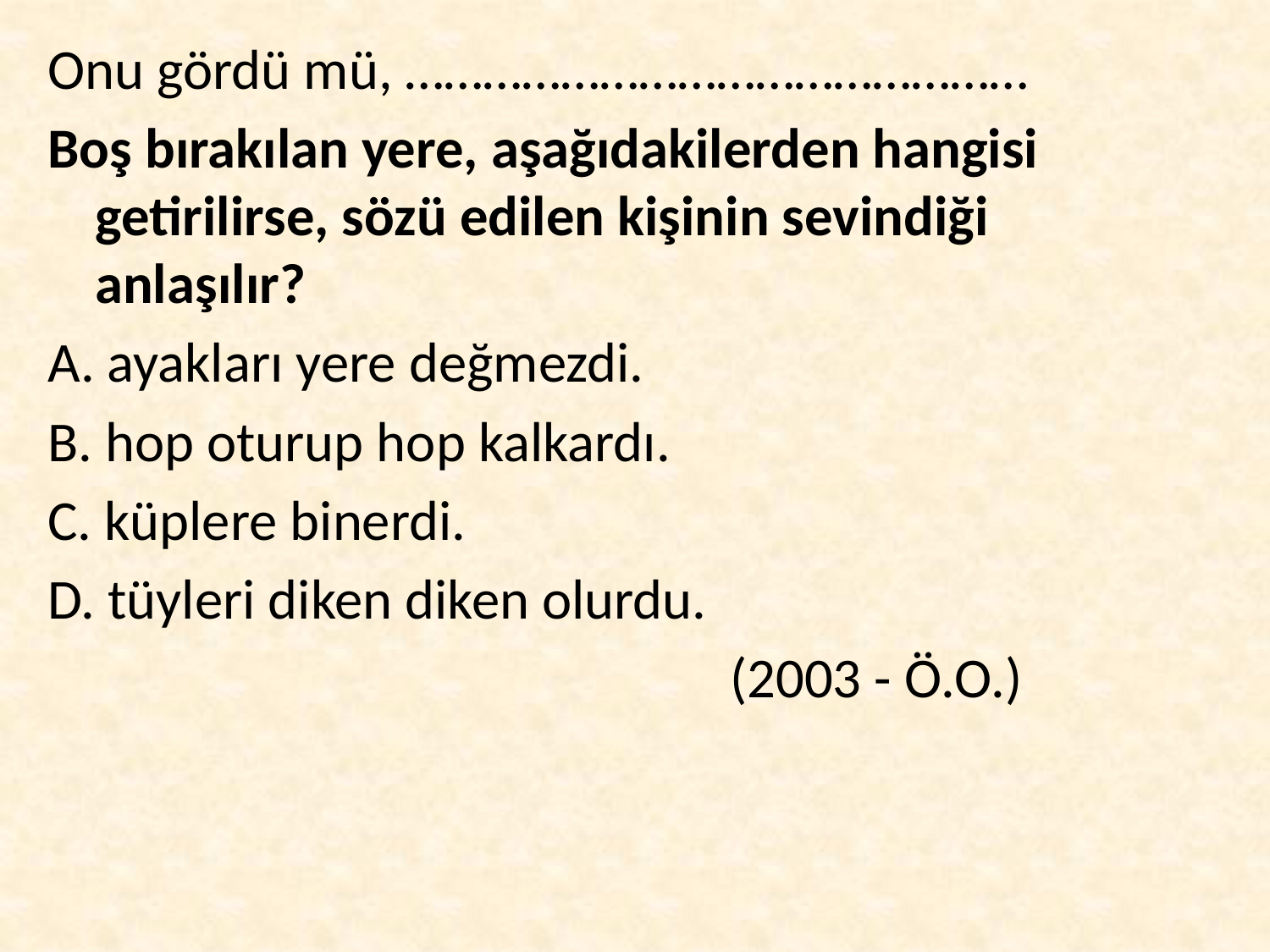

Onu gördü mü, …………………………………………
Boş bırakılan yere, aşağıdakilerden hangisi getirilirse, sözü edilen kişinin sevindiği anlaşılır?
A. ayakları yere değmezdi.
B. hop oturup hop kalkardı.
C. küplere binerdi.
D. tüyleri diken diken olurdu.
						(2003 - Ö.O.)